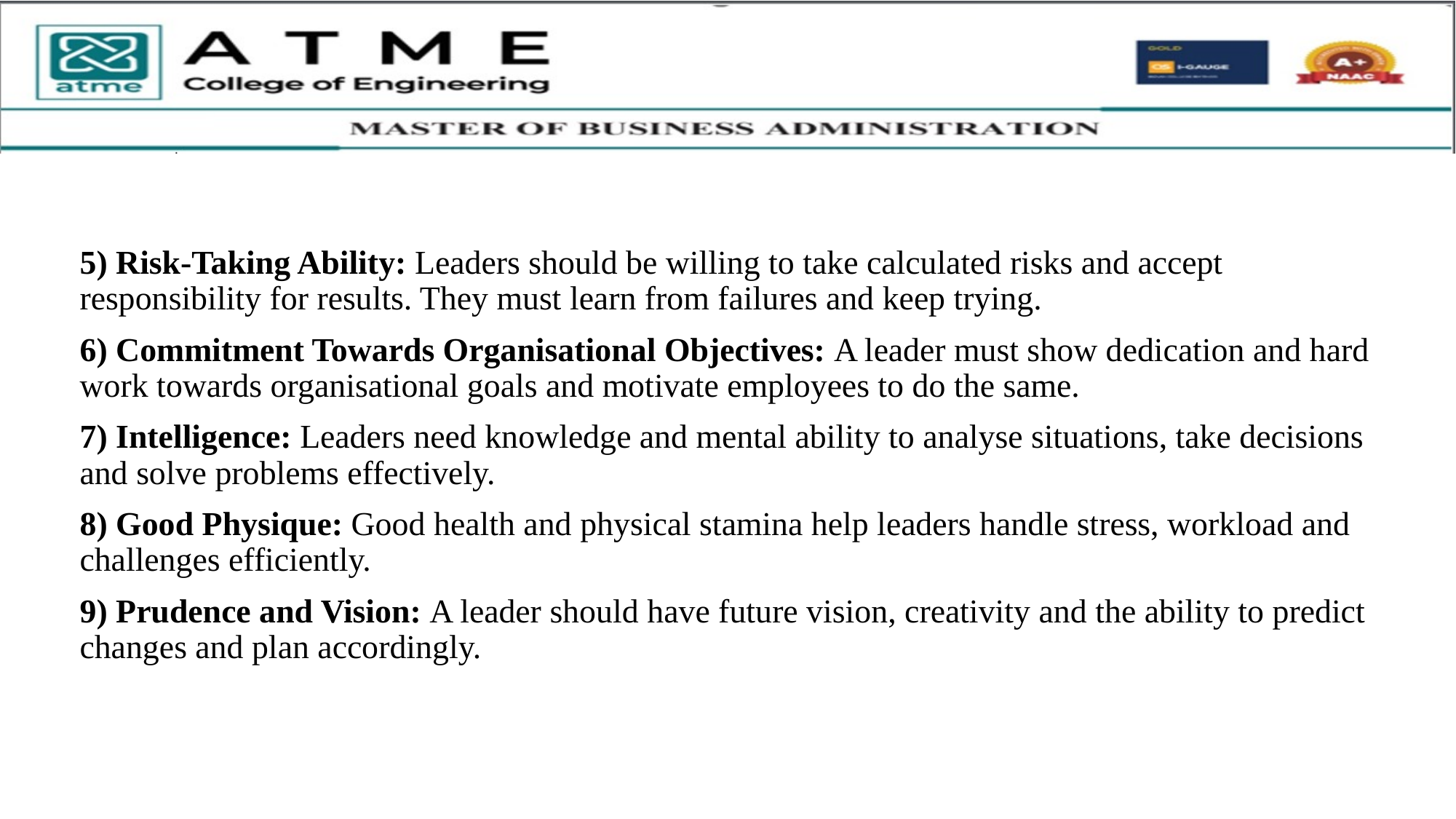

5) Risk-Taking Ability: Leaders should be willing to take calculated risks and accept responsibility for results. They must learn from failures and keep trying.
6) Commitment Towards Organisational Objectives: A leader must show dedication and hard work towards organisational goals and motivate employees to do the same.
7) Intelligence: Leaders need knowledge and mental ability to analyse situations, take decisions and solve problems effectively.
8) Good Physique: Good health and physical stamina help leaders handle stress, workload and challenges efficiently.
9) Prudence and Vision: A leader should have future vision, creativity and the ability to predict changes and plan accordingly.